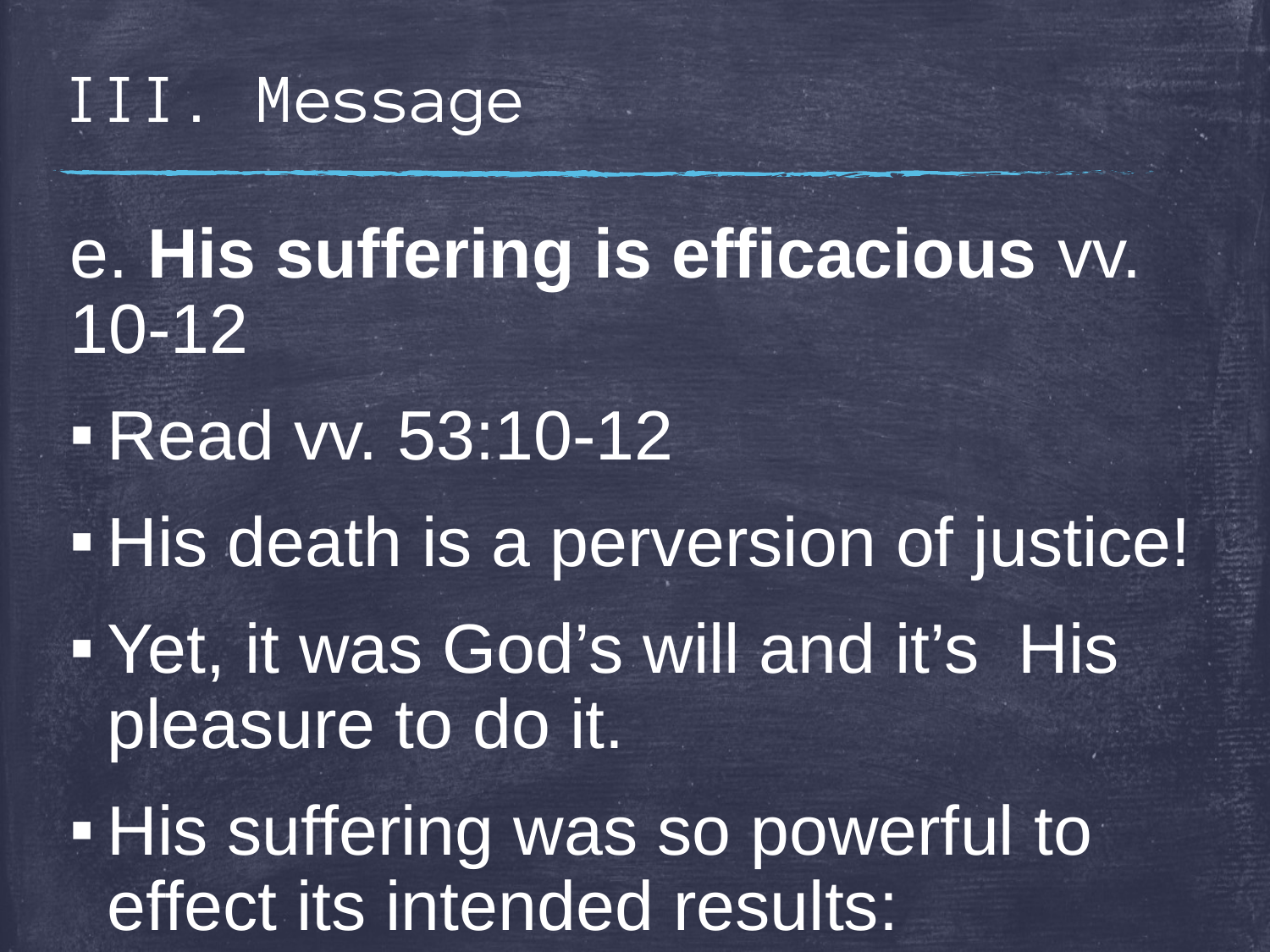

# III. Message
e. His suffering is efficacious vv. 10-12
Read vv. 53:10-12
His death is a perversion of justice!
Yet, it was God’s will and it’s  His pleasure to do it.
His suffering was so powerful to effect its intended results: